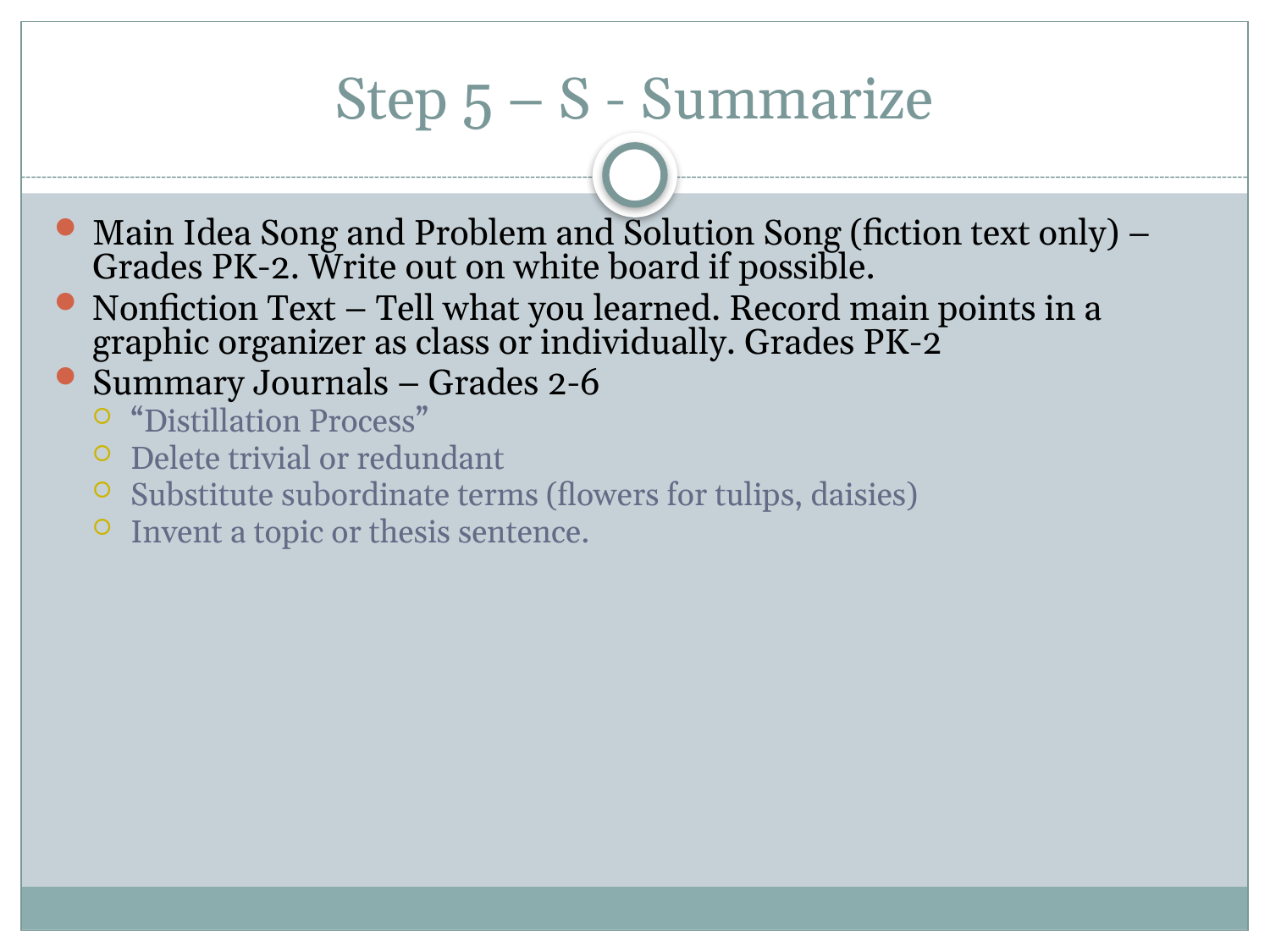

# Step 5 – S - Summarize
Main Idea Song and Problem and Solution Song (fiction text only) – Grades PK-2. Write out on white board if possible.
Nonfiction Text – Tell what you learned. Record main points in a graphic organizer as class or individually. Grades PK-2
Summary Journals – Grades 2-6
“Distillation Process”
Delete trivial or redundant
Substitute subordinate terms (flowers for tulips, daisies)
Invent a topic or thesis sentence.